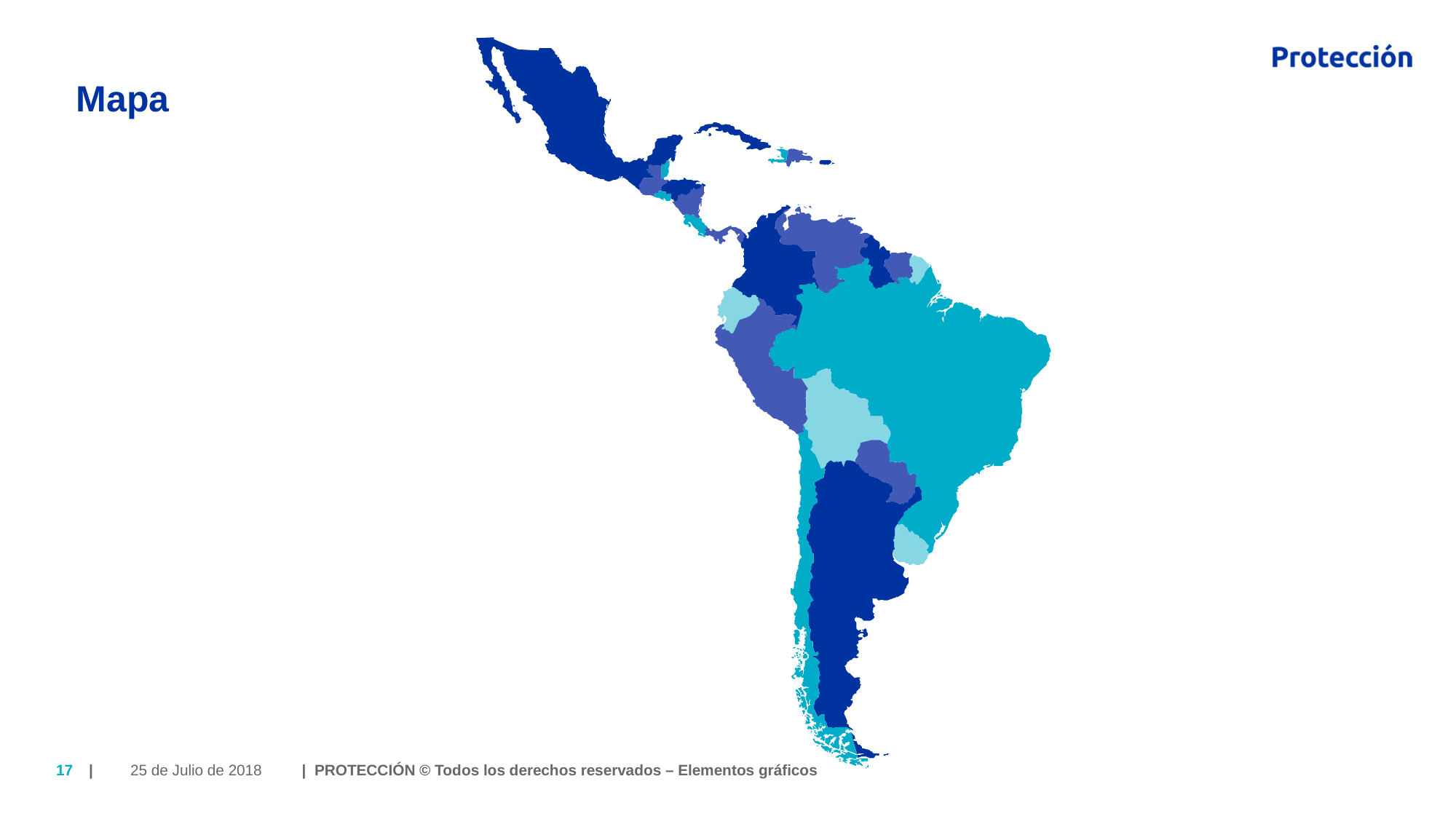

# Mapa
25 de Julio de 2018
17
|                                                  |  PROTECCIÓN © Todos los derechos reservados – Elementos gráficos